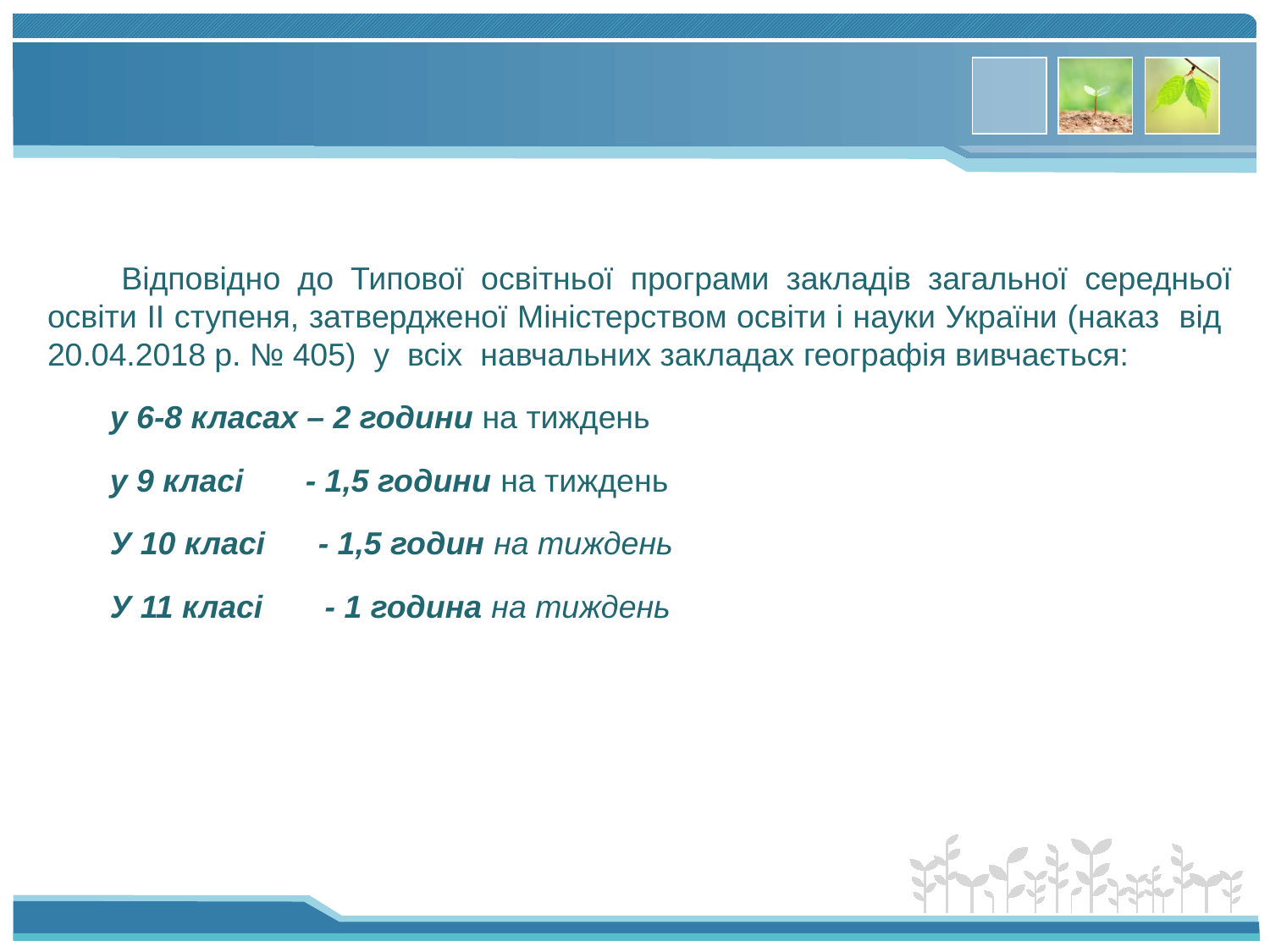

#
Відповідно до Типової освітньої програми закладів загальної середньої освіти II ступеня, затвердженої Міністерством освіти і науки України (наказ  від  20.04.2018 р. № 405)  у  всіх  навчальних закладах географія вивчається:
у 6-8 класах – 2 години на тиждень
у 9 класі       - 1,5 години на тиждень
У 10 класі      - 1,5 годин на тиждень
У 11 класі       - 1 година на тиждень